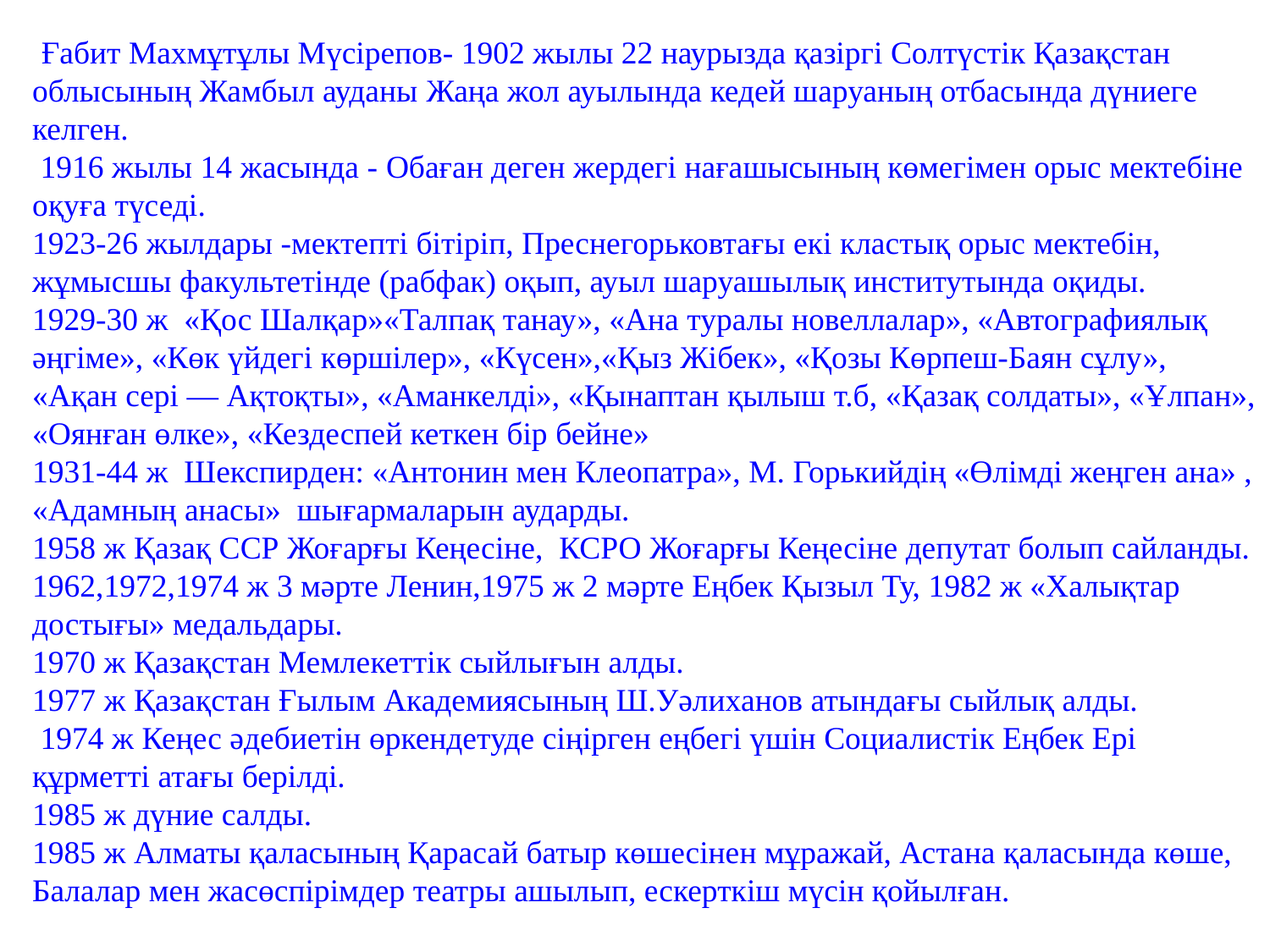

Ғабит Махмұтұлы Мүсірепов- 1902 жылы 22 наурызда қазіргі Солтүстік Қазақстан облысының Жамбыл ауданы Жаңа жол ауылында кедей шаруаның отбасында дүниеге келген.
 1916 жылы 14 жасында - Обаған деген жердегі нағашысының көмегімен орыс мектебіне оқуға түседі.
1923-26 жылдары -мектепті бітіріп, Преснегорьковтағы екі кластық орыс мектебін, жұмысшы факультетінде (рабфак) оқып, ауыл шаруашылық институтында оқиды.
1929-30 ж  «Қос Шалқар»«Талпақ танау», «Ана туралы новеллалар», «Автографиялық әңгіме», «Көк үйдегі көршілер», «Күсен»,«Қыз Жібек», «Қозы Көрпеш-Баян сұлу», «Ақан сері — Ақтоқты», «Аманкелді», «Қынаптан қылыш т.б, «Қазақ солдаты», «Ұлпан», «Оянған өлке», «Кездеспей кеткен бір бейне»
1931-44 ж  Шекспирден: «Антонин мен Клеопатра», М. Горькийдің «Өлімді жеңген ана» , «Адамның анасы»  шығармаларын аударды.
1958 ж Қазақ ССР Жоғарғы Кеңесіне,  КСРО Жоғарғы Кеңесіне депутат болып сайланды.
1962,1972,1974 ж 3 мәрте Ленин,1975 ж 2 мәрте Еңбек Қызыл Ту, 1982 ж «Халықтар достығы» медальдары.
1970 ж Қазақстан Мемлекеттік сыйлығын алды.
1977 ж Қазақстан Ғылым Академиясының Ш.Уәлиханов атындағы сыйлық алды.
 1974 ж Кеңес әдебиетін өркендетуде сіңірген еңбегі үшін Социалистік Еңбек Ері құрметті атағы берілді.
1985 ж дүние салды.
1985 ж Алматы қаласының Қарасай батыр көшесінен мұражай, Астана қаласында көше, Балалар мен жасөспірімдер театры ашылып, ескерткіш мүсін қойылған.